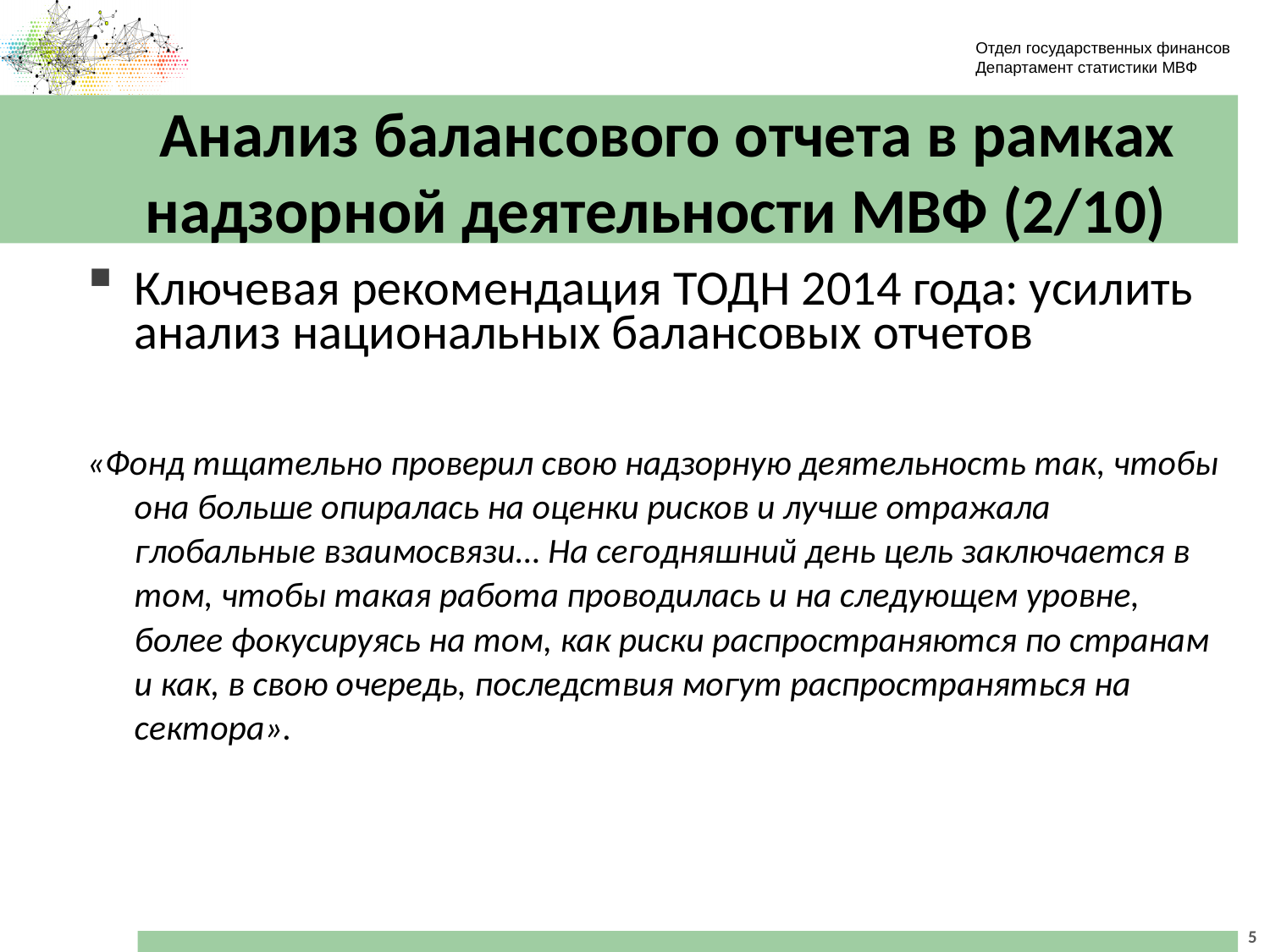

Отдел государственных финансов
Департамент статистики МВФ
# Анализ балансового отчета в рамках надзорной деятельности МВФ (2/10)
Ключевая рекомендация ТОДН 2014 года: усилить анализ национальных балансовых отчетов

«Фонд тщательно проверил свою надзорную деятельность так, чтобы она больше опиралась на оценки рисков и лучше отражала глобальные взаимосвязи… На сегодняшний день цель заключается в том, чтобы такая работа проводилась и на следующем уровне, более фокусируясь на том, как риски распространяются по странам и как, в свою очередь, последствия могут распространяться на сектора».

5